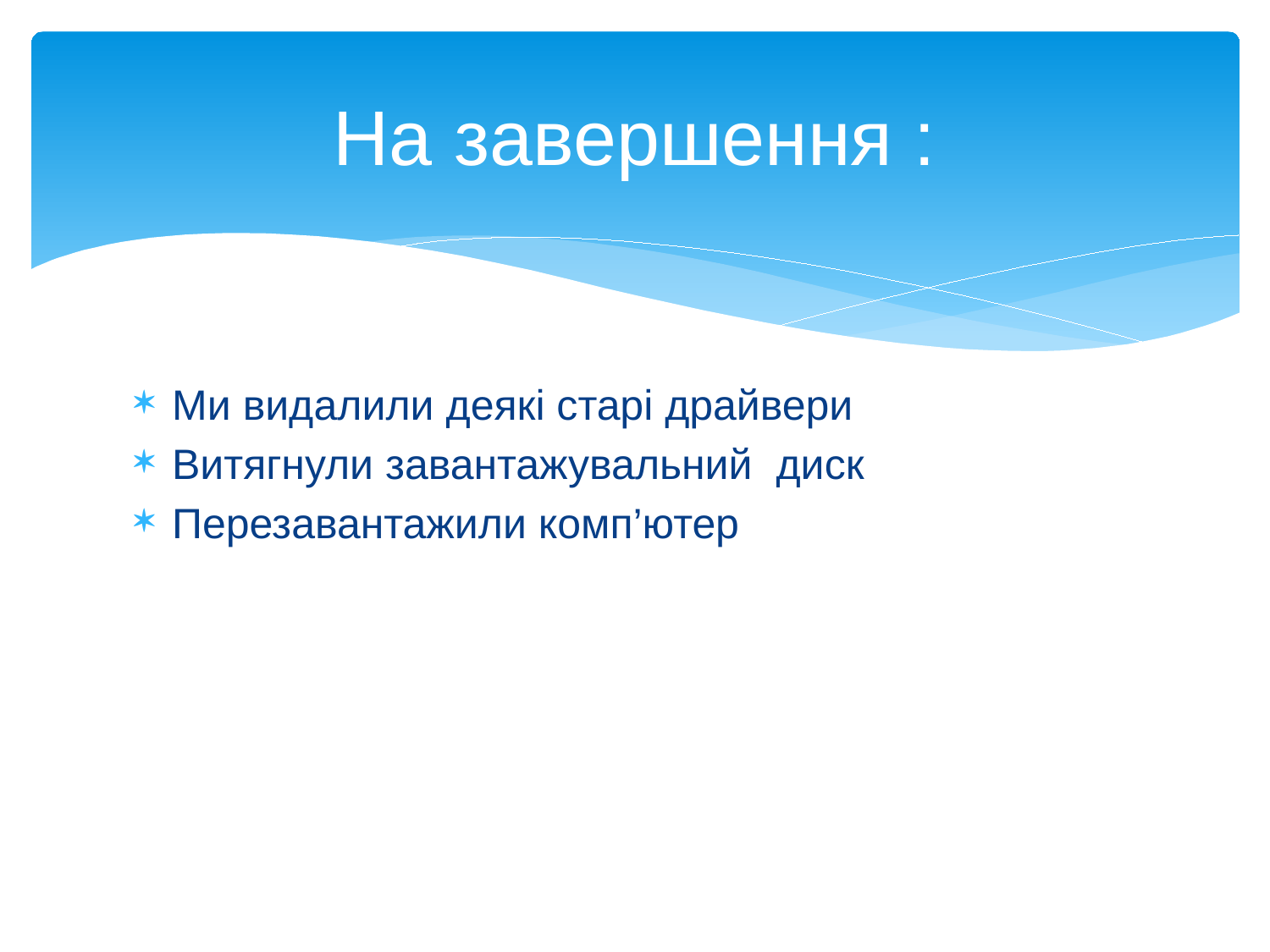

# На завершення :
Ми видалили деякі старі драйвери
Витягнули завантажувальний  диск
Перезавантажили комп’ютер